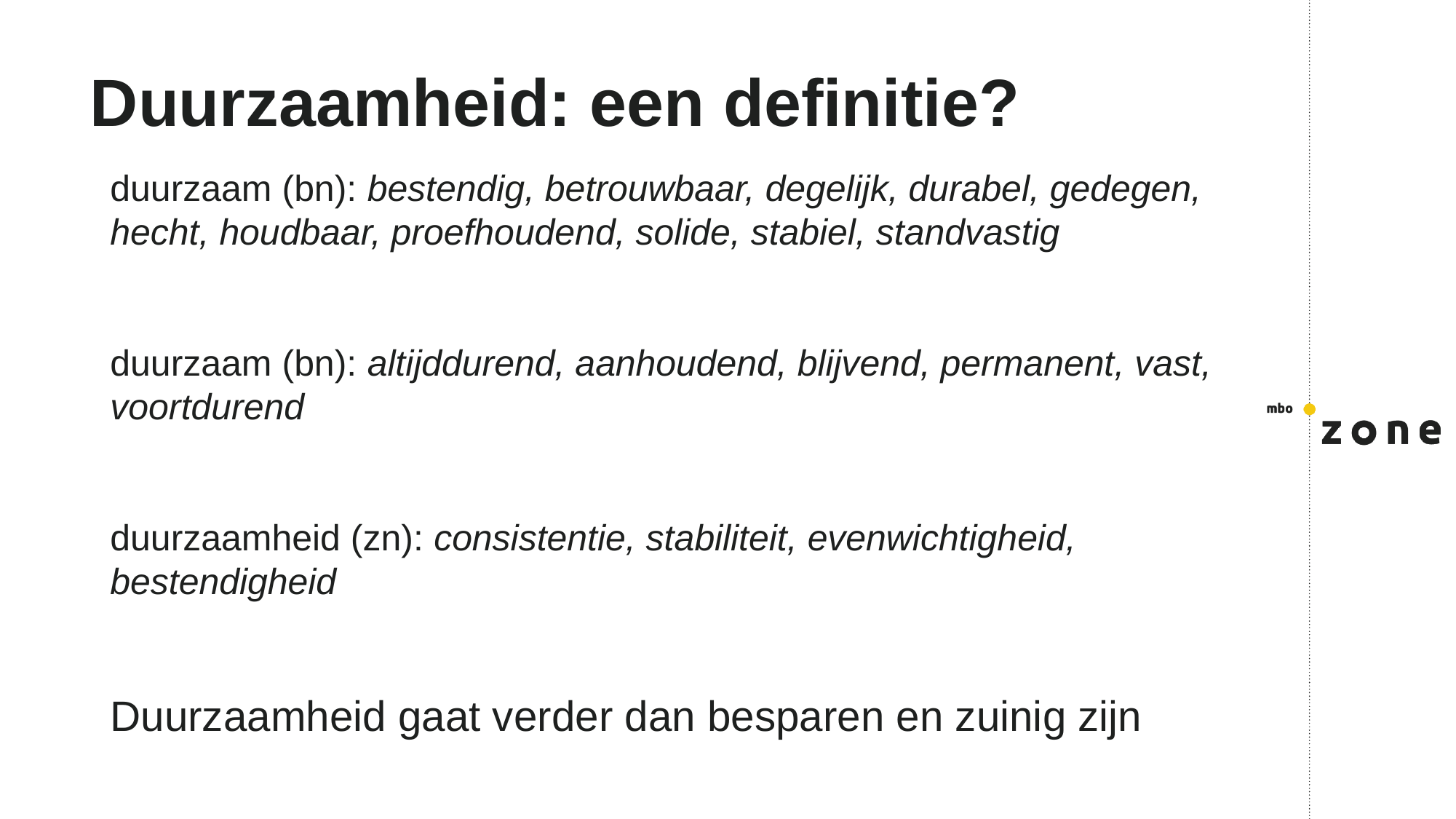

# Duurzaamheid: een definitie?
duurzaam (bn): bestendig, betrouwbaar, degelijk, durabel, gedegen, hecht, houdbaar, proefhoudend, solide, stabiel, standvastig

duurzaam (bn): altijddurend, aanhoudend, blijvend, permanent, vast, voortdurend

duurzaamheid (zn): consistentie, stabiliteit, evenwichtigheid, bestendigheid

Duurzaamheid gaat verder dan besparen en zuinig zijn